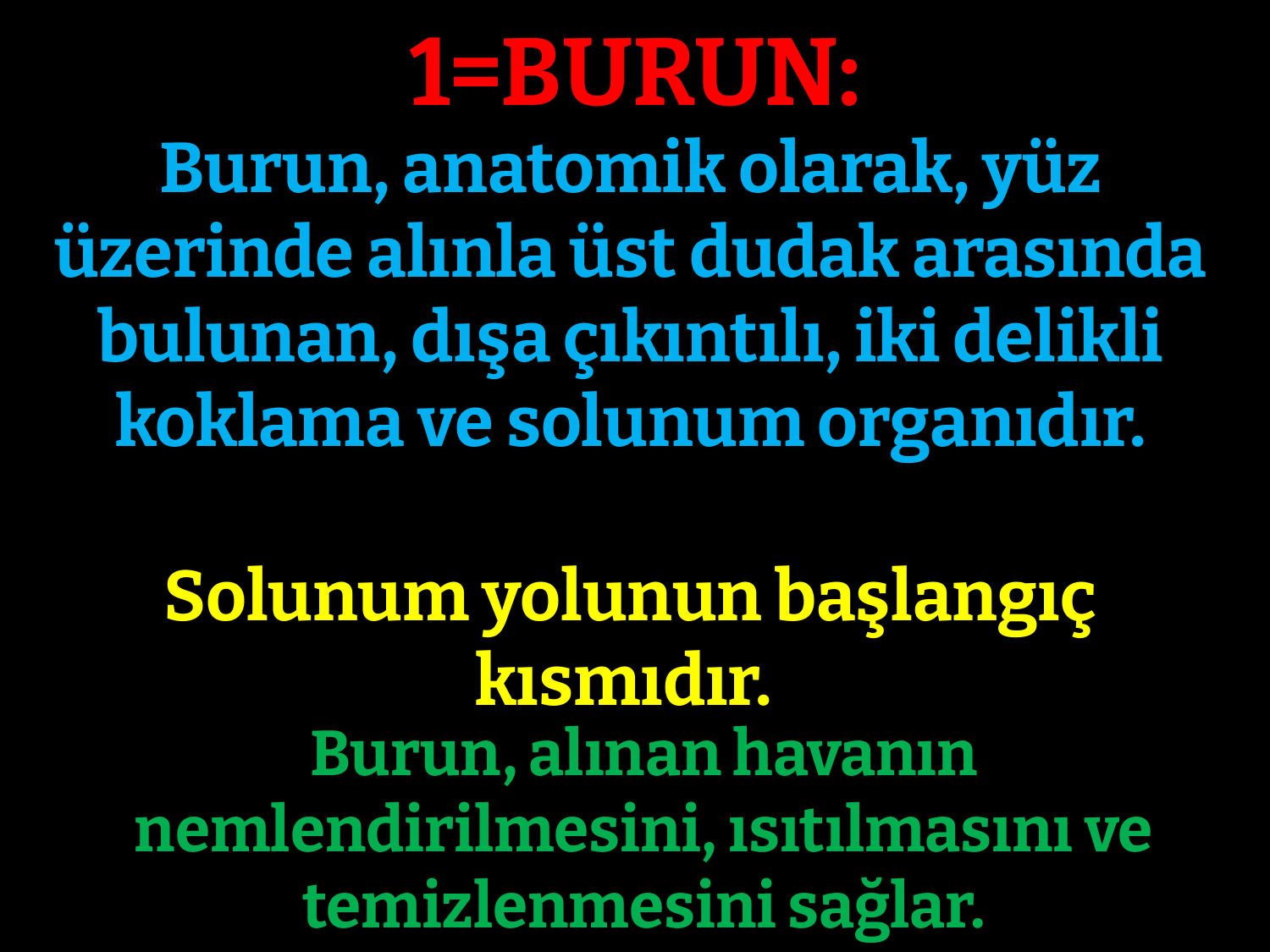

1=BURUN:
Burun, anatomik olarak, yüz üzerinde alınla üst dudak arasında bulunan, dışa çıkıntılı, iki delikli koklama ve solunum organıdır.
#
Solunum yolunun başlangıç kısmıdır.
Burun, alınan havanın nemlendirilmesini, ısıtılmasını ve temizlenmesini sağlar.